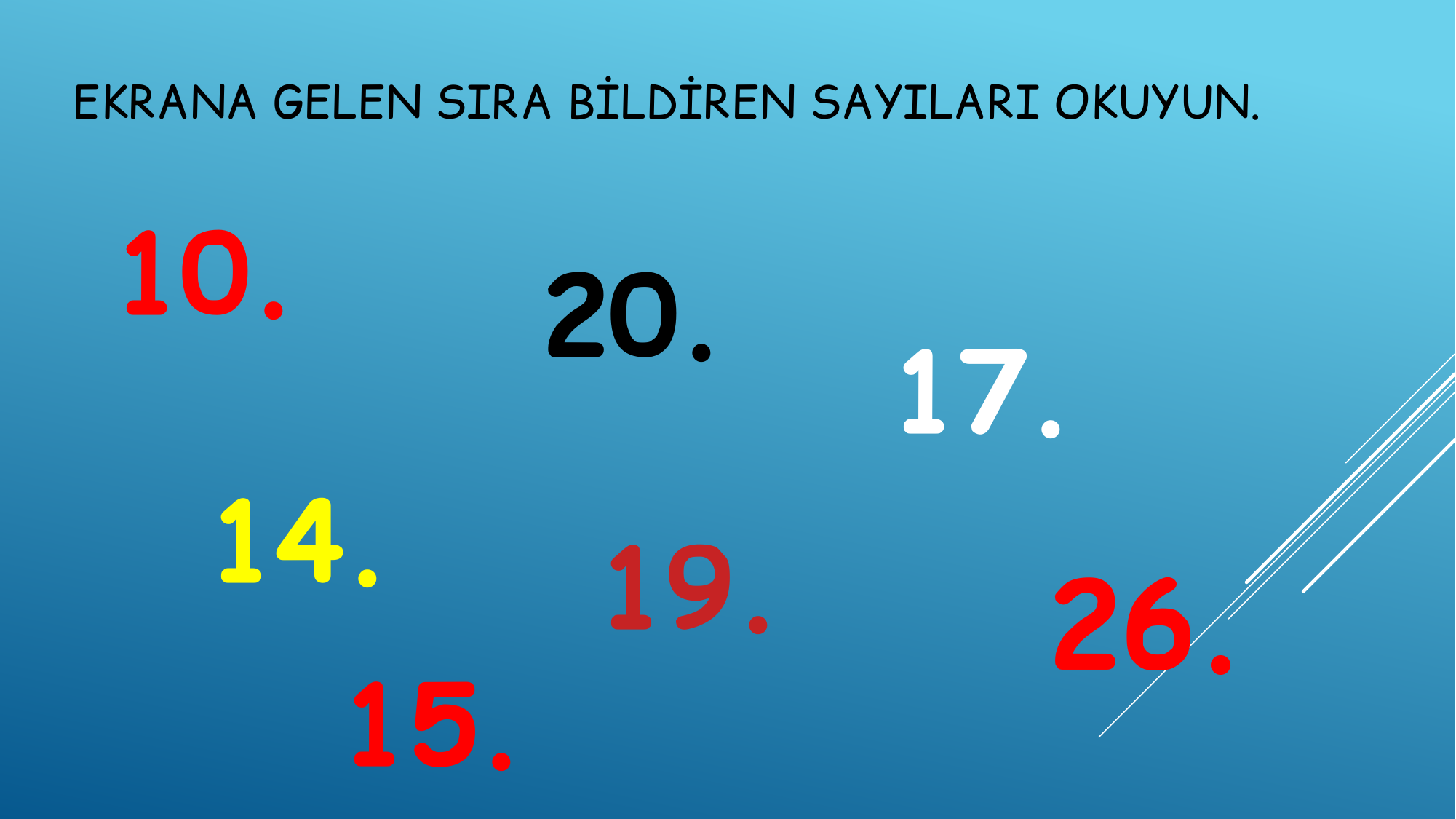

# Ekrana gelen Sıra bildiren sayıları okuyun.
10.
20.
17.
14.
19.
26.
15.